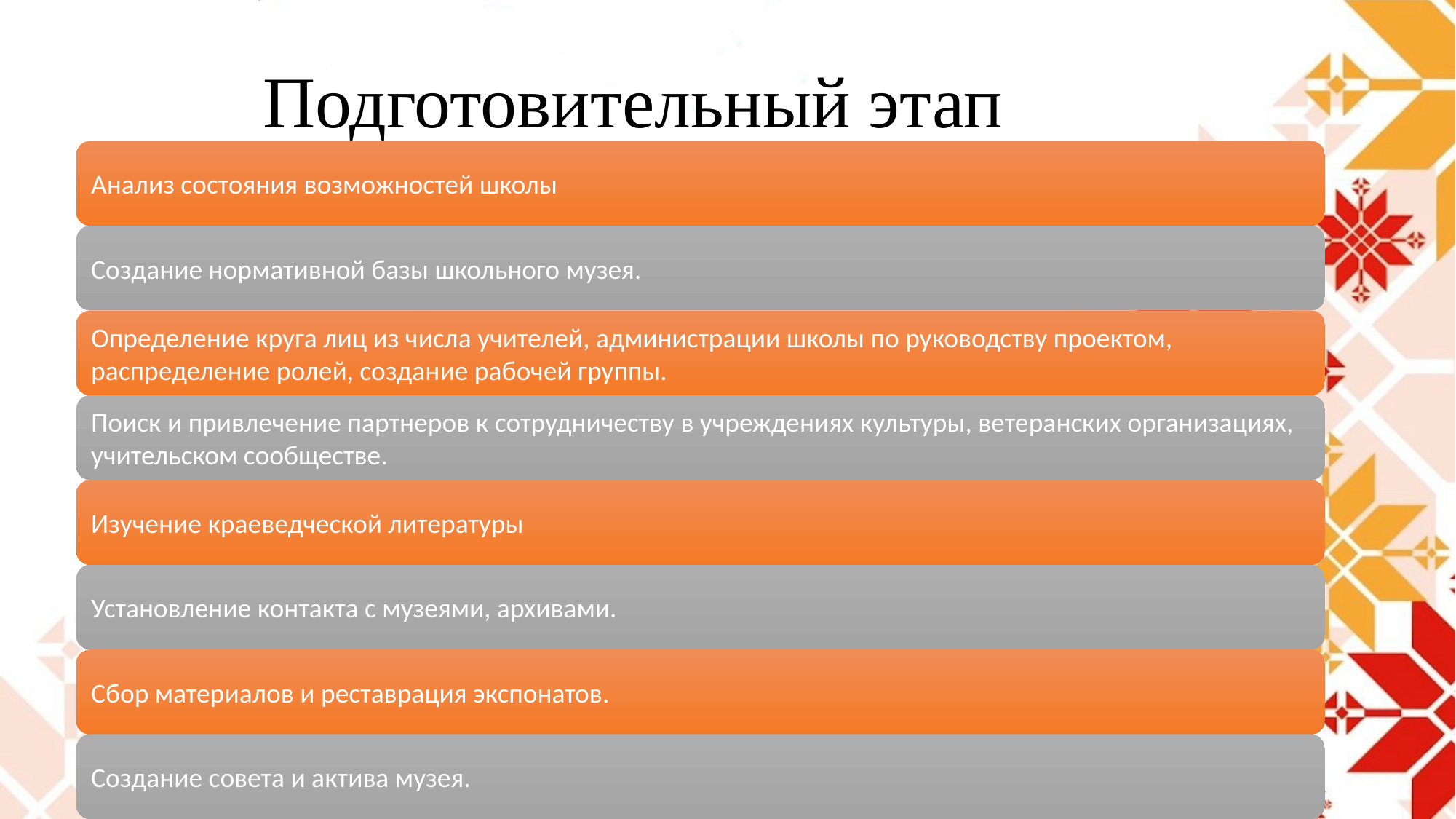

# Подготовительный этап
Анализ состояния возможностей школы
Создание нормативной базы школьного музея.
Сбор материалов и реставрация экспонатов.
Определение круга лиц из числа учителей, администрации школы по руководству проектом, распределение ролей, создание рабочей группы.
Поиск и привлечение партнеров к сотрудничеству в учреждениях культуры, ветеранских организациях, учительском сообществе.
Изучение краеведческой литературы
Установление контакта с музеями, архивами.
Создание совета и актива музея.